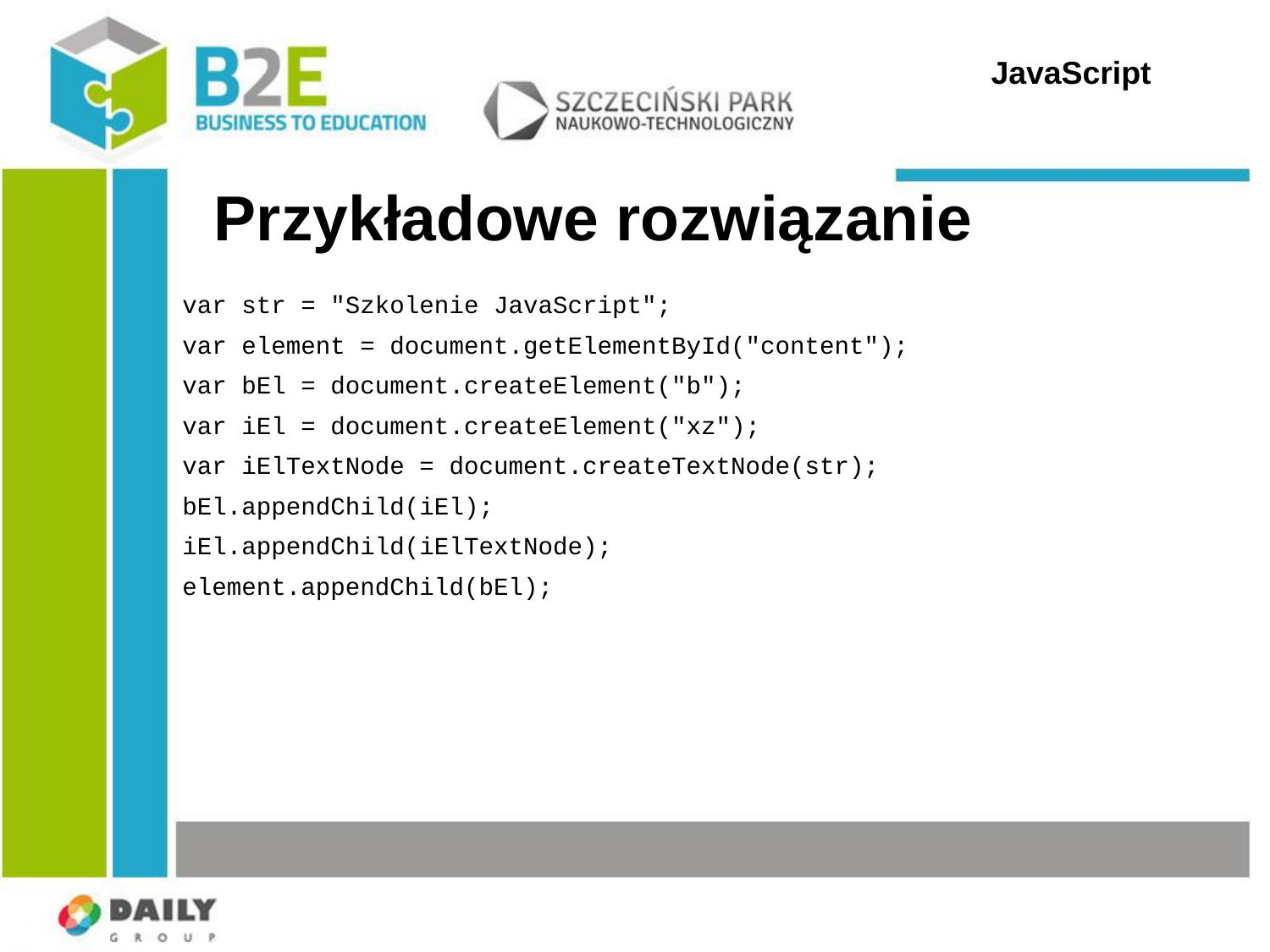

JavaScript
Przykładowe rozwiązanie
var str = "Szkolenie JavaScript";
var element = document.getElementById("content");
var bEl = document.createElement("b");
var iEl = document.createElement("xz");
var iElTextNode = document.createTextNode(str);
bEl.appendChild(iEl);
iEl.appendChild(iElTextNode);
element.appendChild(bEl);